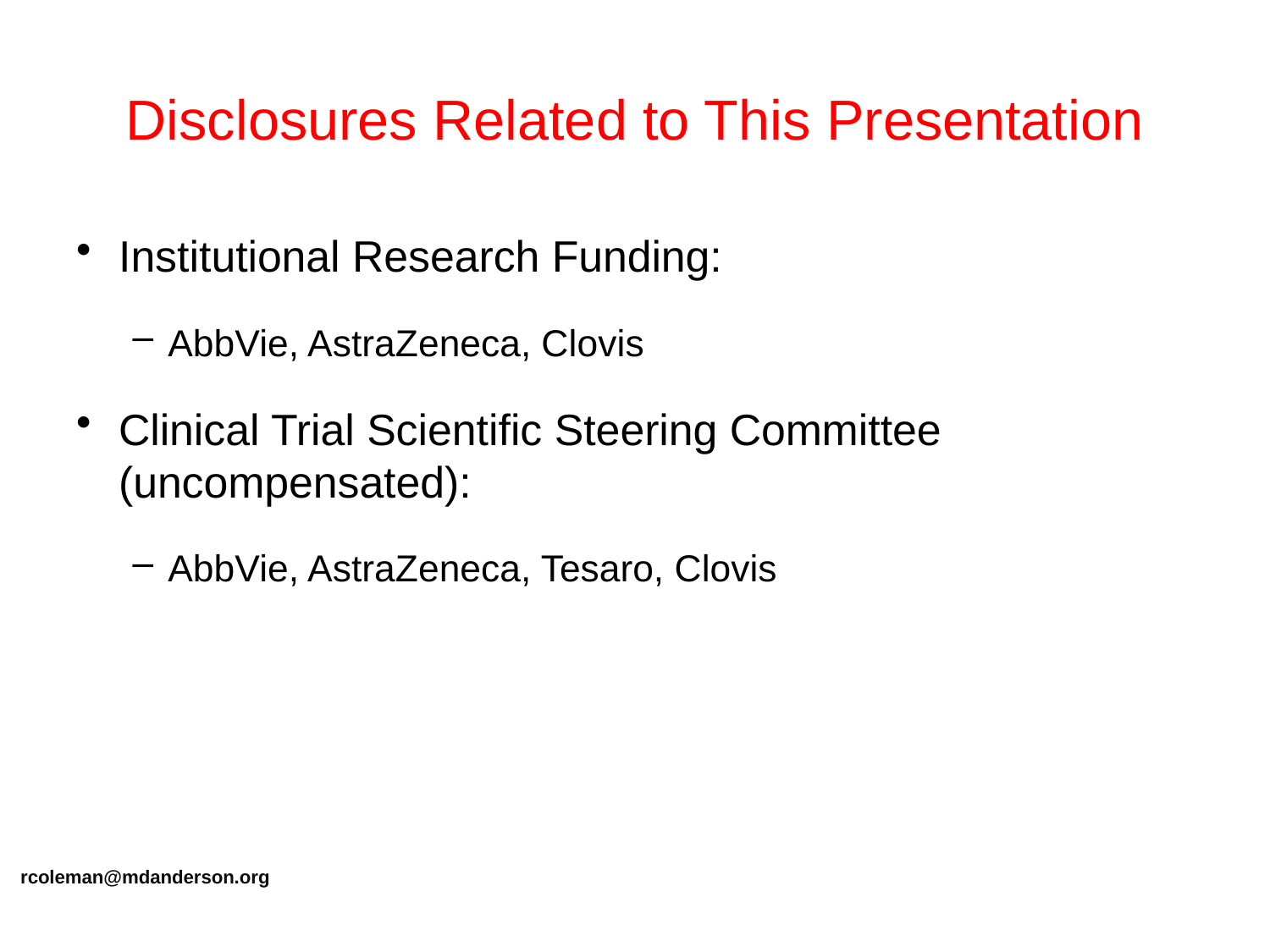

# Disclosures Related to This Presentation
Institutional Research Funding:
AbbVie, AstraZeneca, Clovis
Clinical Trial Scientific Steering Committee (uncompensated):
AbbVie, AstraZeneca, Tesaro, Clovis
rcoleman@mdanderson.org